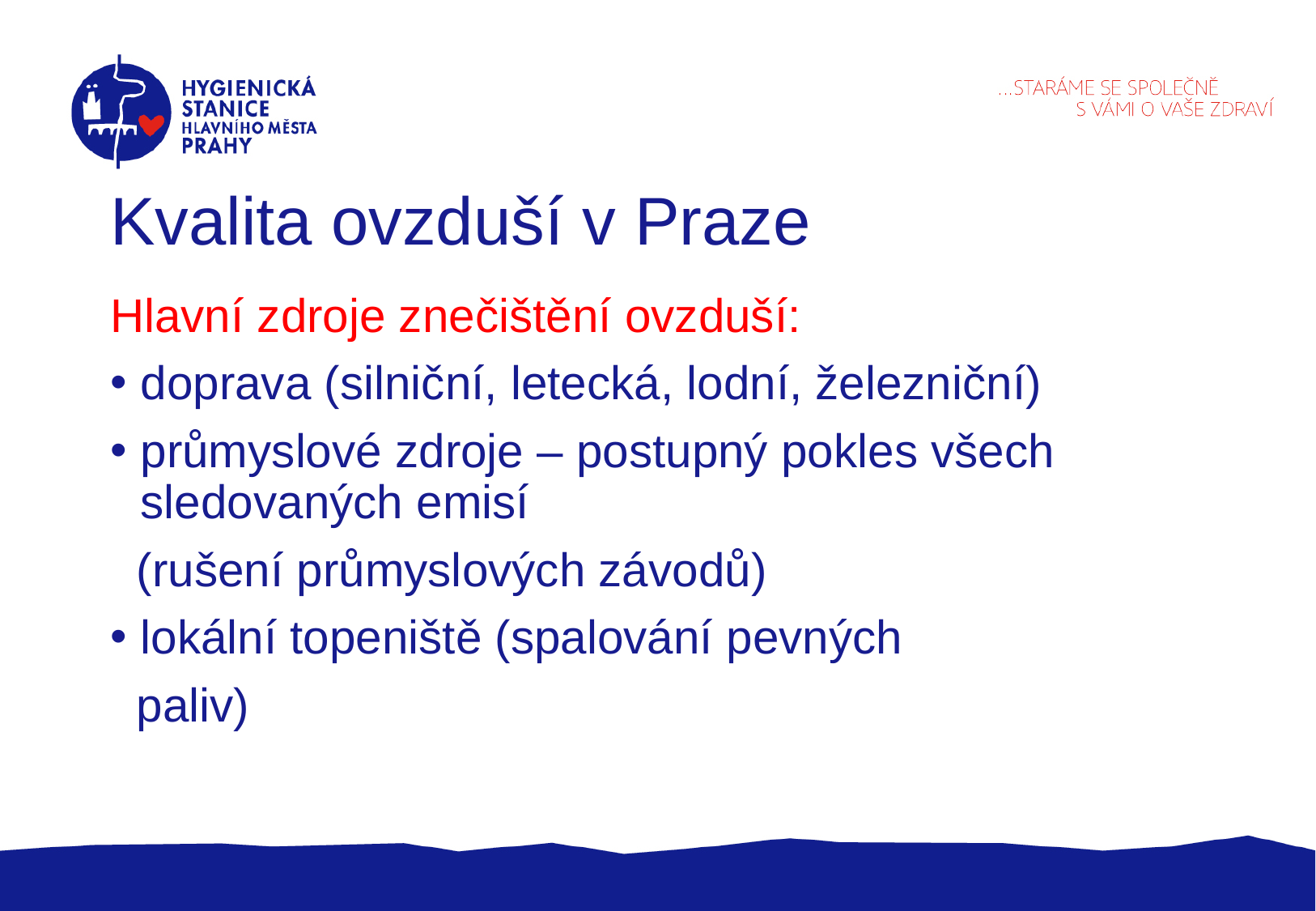

# Kvalita ovzduší v Praze
Hlavní zdroje znečištění ovzduší:
doprava (silniční, letecká, lodní, železniční)
průmyslové zdroje – postupný pokles všech sledovaných emisí
  (rušení průmyslových závodů)
lokální topeniště (spalování pevných
  paliv)